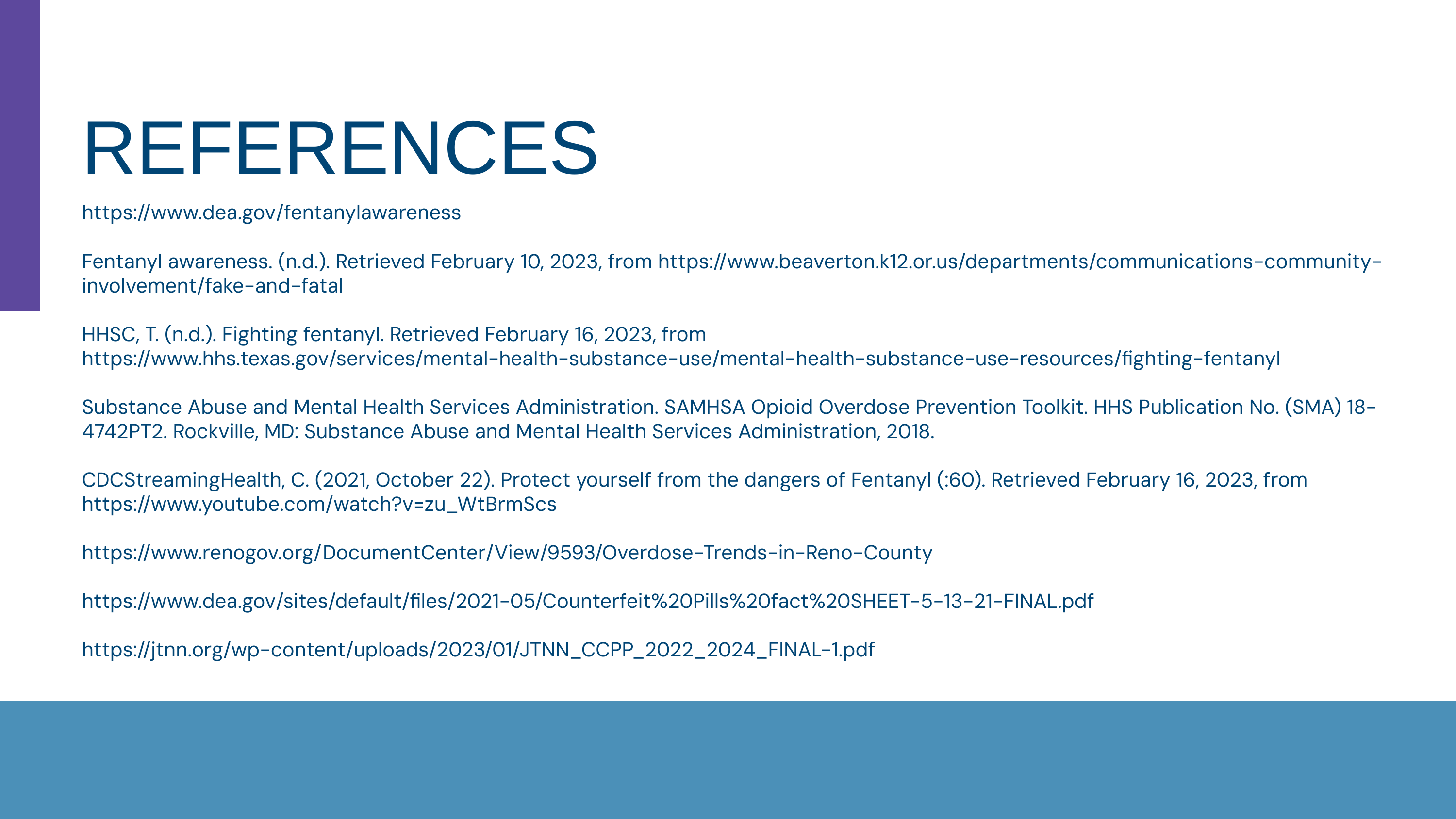

REFERENCES
https://www.dea.gov/fentanylawareness

Fentanyl awareness. (n.d.). Retrieved February 10, 2023, from https://www.beaverton.k12.or.us/departments/communications-community-involvement/fake-and-fatal

HHSC, T. (n.d.). Fighting fentanyl. Retrieved February 16, 2023, from https://www.hhs.texas.gov/services/mental-health-substance-use/mental-health-substance-use-resources/fighting-fentanyl

Substance Abuse and Mental Health Services Administration. SAMHSA Opioid Overdose Prevention Toolkit. HHS Publication No. (SMA) 18-4742PT2. Rockville, MD: Substance Abuse and Mental Health Services Administration, 2018.

CDCStreamingHealth, C. (2021, October 22). Protect yourself from the dangers of Fentanyl (:60). Retrieved February 16, 2023, from https://www.youtube.com/watch?v=zu_WtBrmScs

https://www.renogov.org/DocumentCenter/View/9593/Overdose-Trends-in-Reno-County

https://www.dea.gov/sites/default/files/2021-05/Counterfeit%20Pills%20fact%20SHEET-5-13-21-FINAL.pdf

https://jtnn.org/wp-content/uploads/2023/01/JTNN_CCPP_2022_2024_FINAL-1.pdf